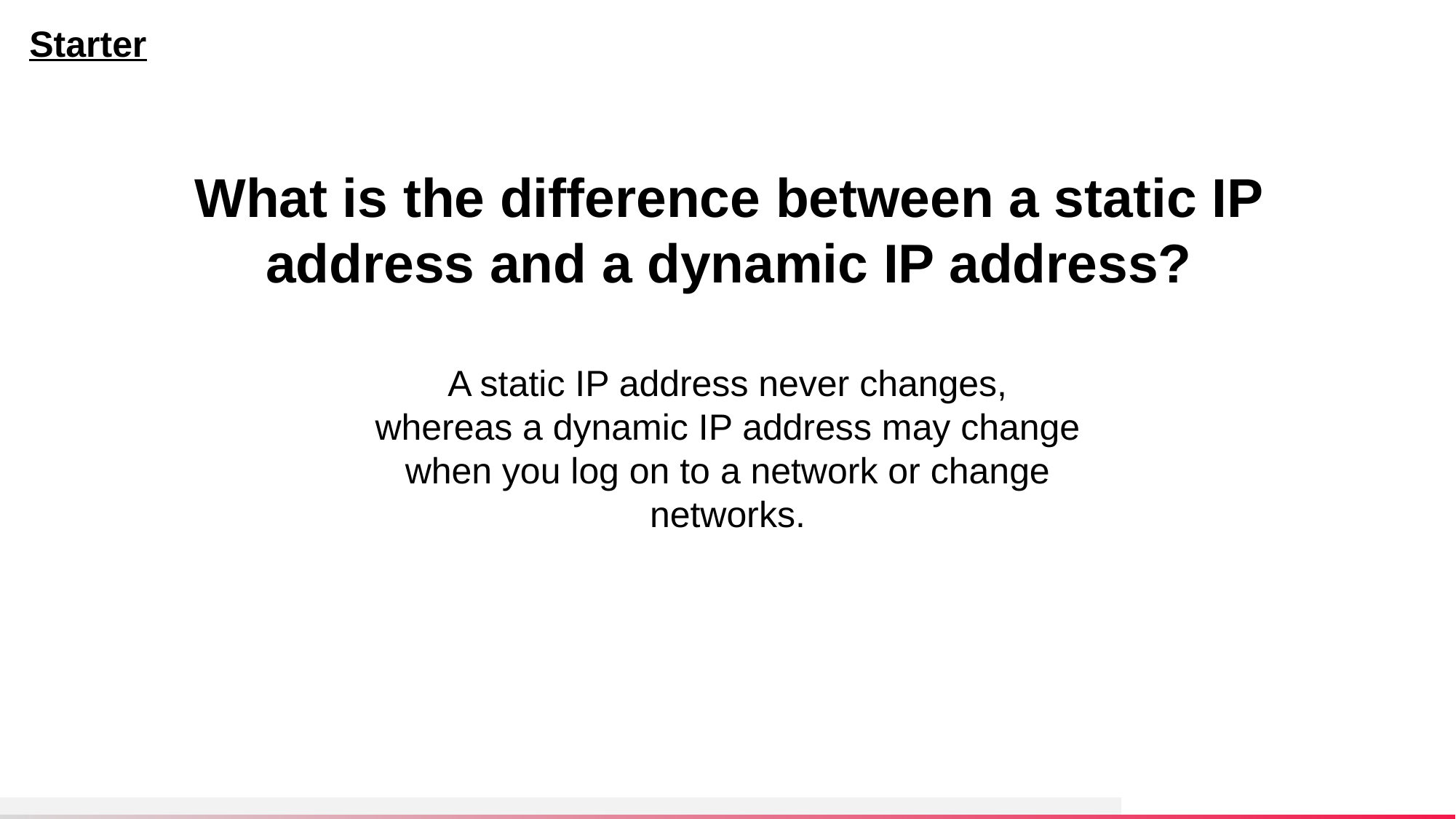

Starter
What is the difference between a static IP address and a dynamic IP address?
A static IP address never changes, whereas a dynamic IP address may change when you log on to a network or change networks.